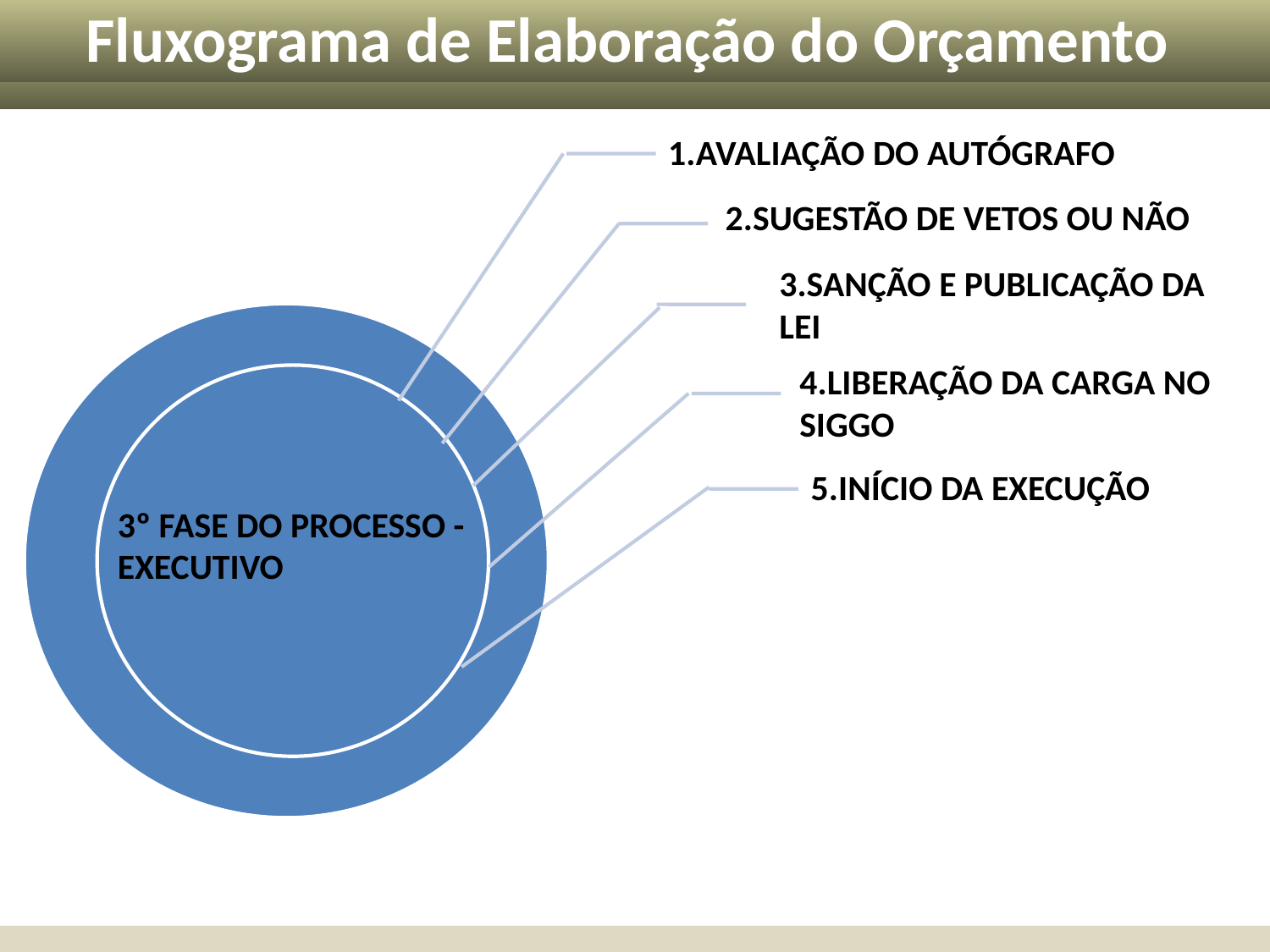

FLUXOGRAMA DE ELABORAÇÃO DO ORÇAMENTO
Fluxograma de Elaboração do Orçamento

1.AVALIAÇÃO DO AUTÓGRAFO

2.SUGESTÃO DE VETOS OU NÃO
3.SANÇÃO E PUBLICAÇÃO DA LEI
4.LIBERAÇÃO DA CARGA NO SIGGO

5.INÍCIO DA EXECUÇÃO

3º FASE DO PROCESSO - EXECUTIVO